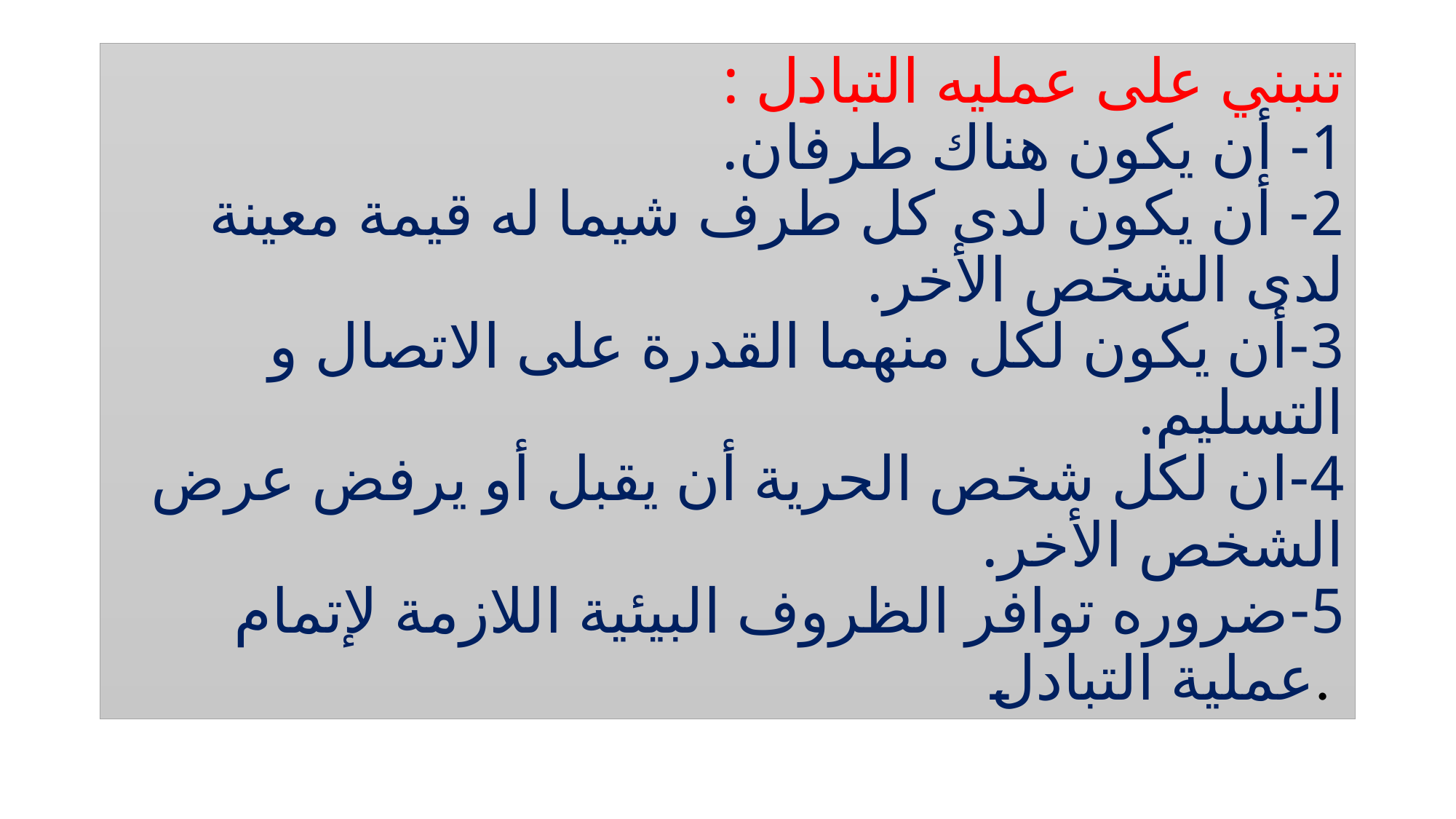

# تنبني على عمليه التبادل : 1- أن يكون هناك طرفان. 2- أن يكون لدى كل طرف شيما له قيمة معينة لدى الشخص الأخر. 3-أن يكون لكل منهما القدرة على الاتصال و التسليم. 4-ان لكل شخص الحرية أن يقبل أو يرفض عرض الشخص الأخر. 5-ضروره توافر الظروف البيئية اللازمة لإتمام عملية التبادل.